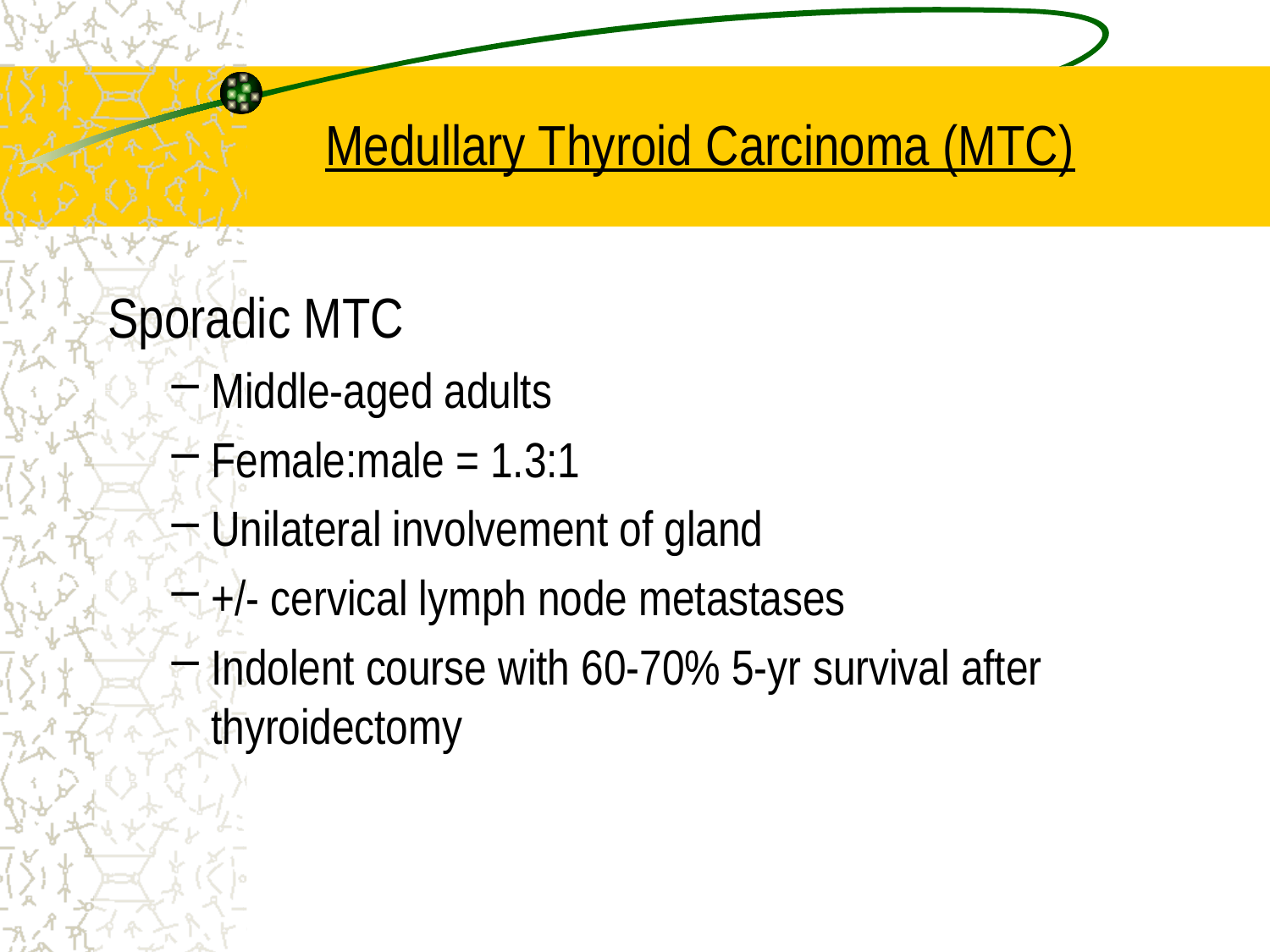

# Medullary Thyroid Carcinoma (MTC)
Sporadic MTC
Middle-aged adults
Female:male = 1.3:1
Unilateral involvement of gland
+/- cervical lymph node metastases
Indolent course with 60-70% 5-yr survival after thyroidectomy